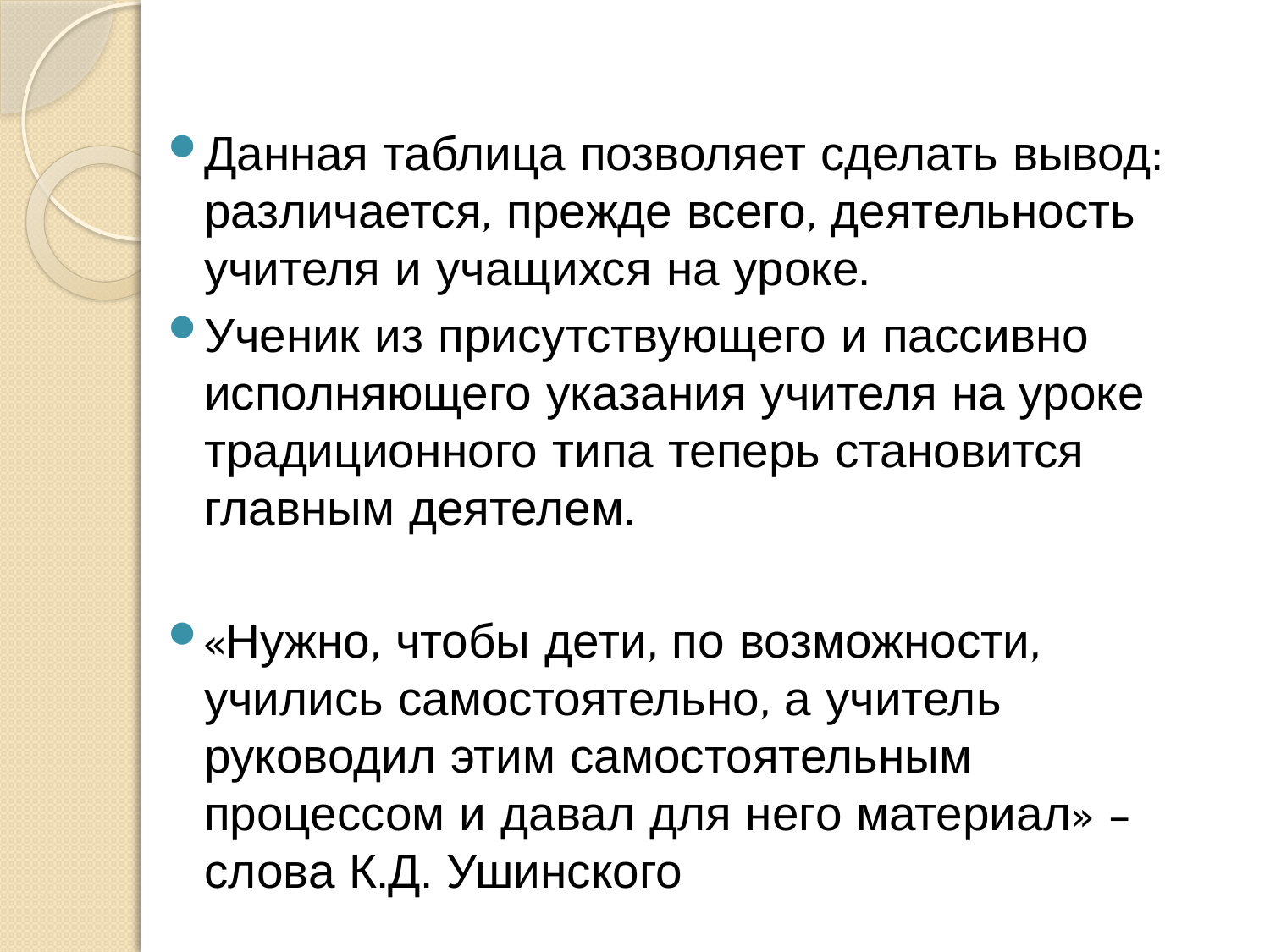

Данная таблица позволяет сделать вывод: различается, прежде всего, деятельность учителя и учащихся на уроке.
Ученик из присутствующего и пассивно исполняющего указания учителя на уроке традиционного типа теперь становится главным деятелем.

«Нужно, чтобы дети, по возможности, учились самостоятельно, а учитель руководил этим самостоятельным процессом и давал для него материал» – слова К.Д. Ушинского